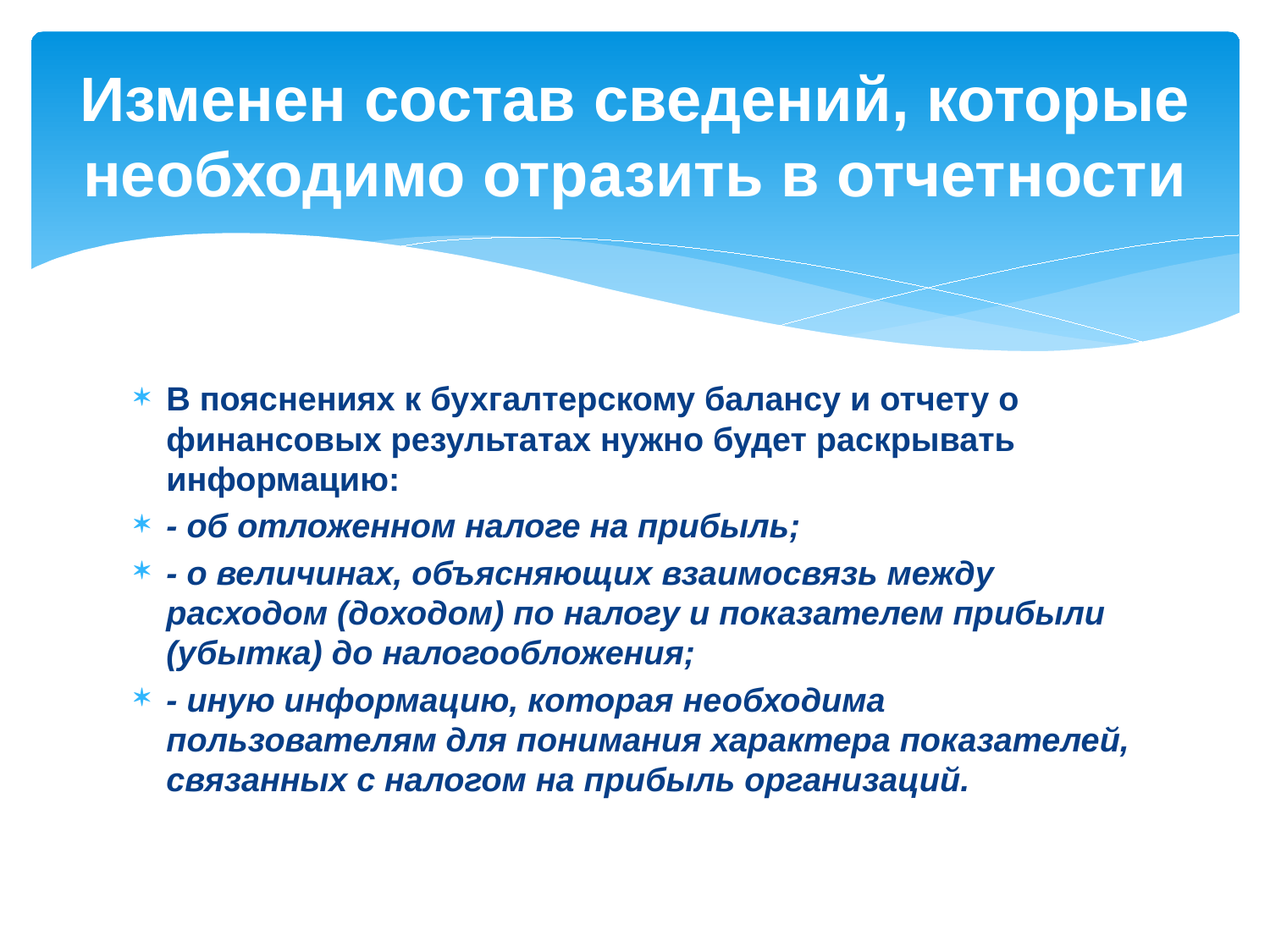

# Изменен состав сведений, которые необходимо отразить в отчетности
В пояснениях к бухгалтерскому балансу и отчету о финансовых результатах нужно будет раскрывать информацию:
- об отложенном налоге на прибыль;
- о величинах, объясняющих взаимосвязь между расходом (доходом) по налогу и показателем прибыли (убытка) до налогообложения;
- иную информацию, которая необходима пользователям для понимания характера показателей, связанных с налогом на прибыль организаций.